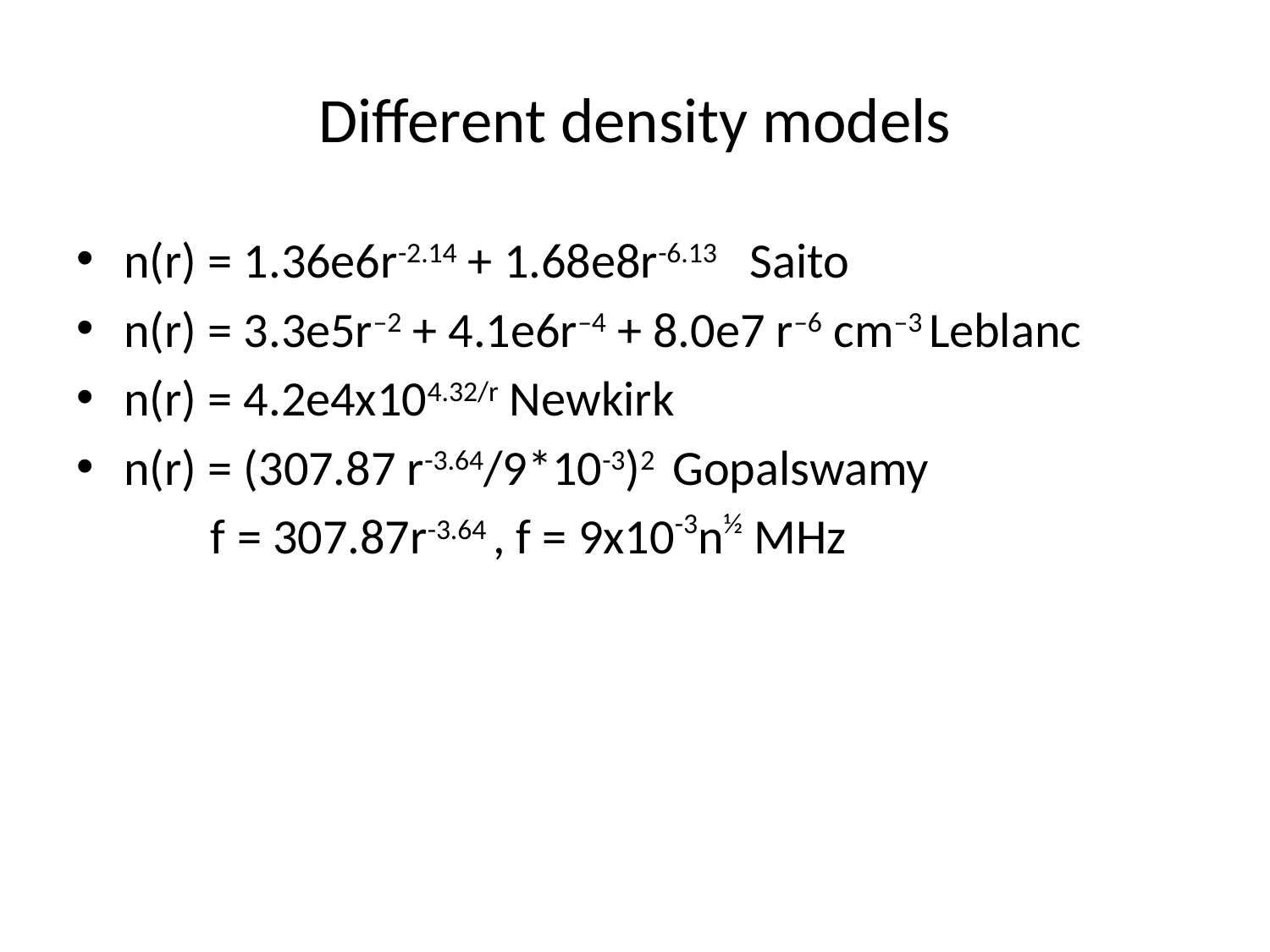

# Different density models
n(r) = 1.36e6r-2.14 + 1.68e8r-6.13     Saito
n(r) = 3.3e5r–2 + 4.1e6r–4 + 8.0e7 r–6 cm–3 Leblanc
n(r) = 4.2e4x104.32/r Newkirk
n(r) = (307.87 r-3.64/9*10-3)2  Gopalswamy
            f = 307.87r-3.64 , f = 9x10-3n½ MHz